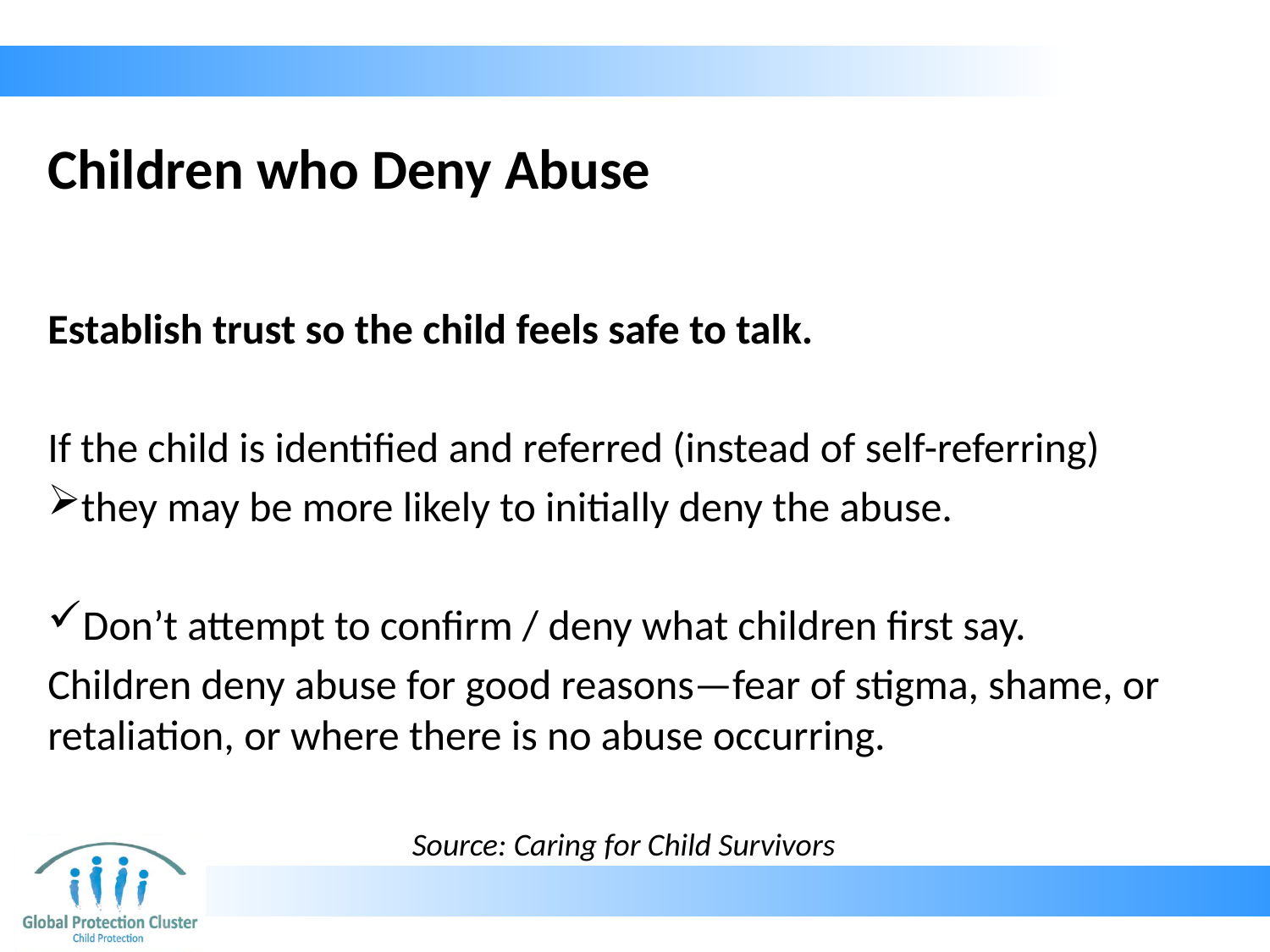

# Children who Deny Abuse

Establish trust so the child feels safe to talk.

If the child is identified and referred (instead of self-referring)
they may be more likely to initially deny the abuse.

Don’t attempt to confirm / deny what children first say.
Children deny abuse for good reasons—fear of stigma, shame, or retaliation, or where there is no abuse occurring.

Source: Caring for Child Survivors